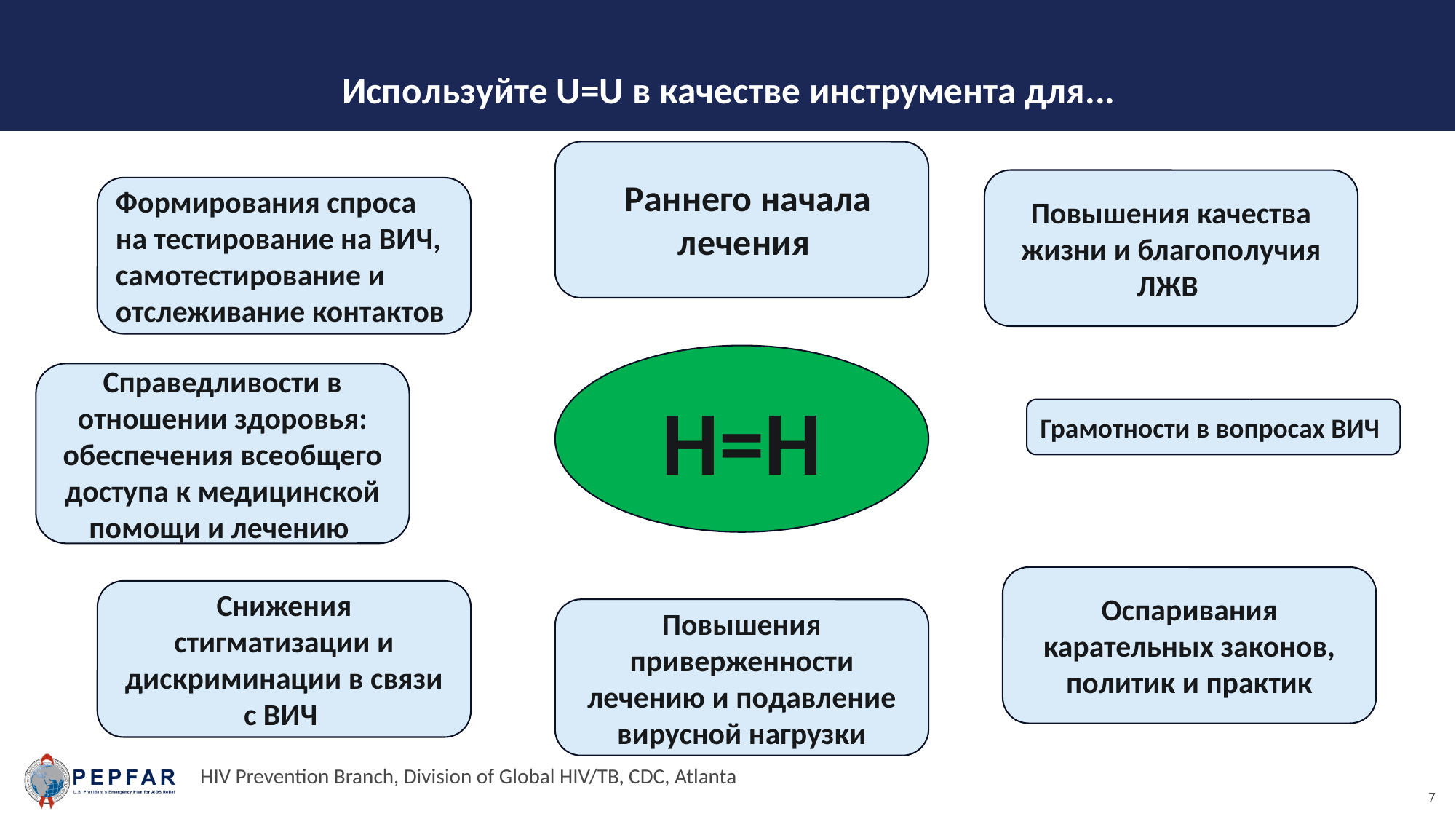

Используйте U=U в качестве инструмента для...

Раннего начала лечения
Повышения качества жизни и благополучия ЛЖВ
Формирования спроса на тестирование на ВИЧ, самотестирование и отслеживание контактов
Н=Н
Справедливости в отношении здоровья: обеспечения всеобщего доступа к медицинской помощи и лечению
Грамотности в вопросах ВИЧ
Оспаривания карательных законов, политик и практик
Снижения стигматизации и дискриминации в связи с ВИЧ
Повышения приверженности лечению и подавление вирусной нагрузки
HIV Prevention Branch, Division of Global HIV/TB, CDC, Atlanta